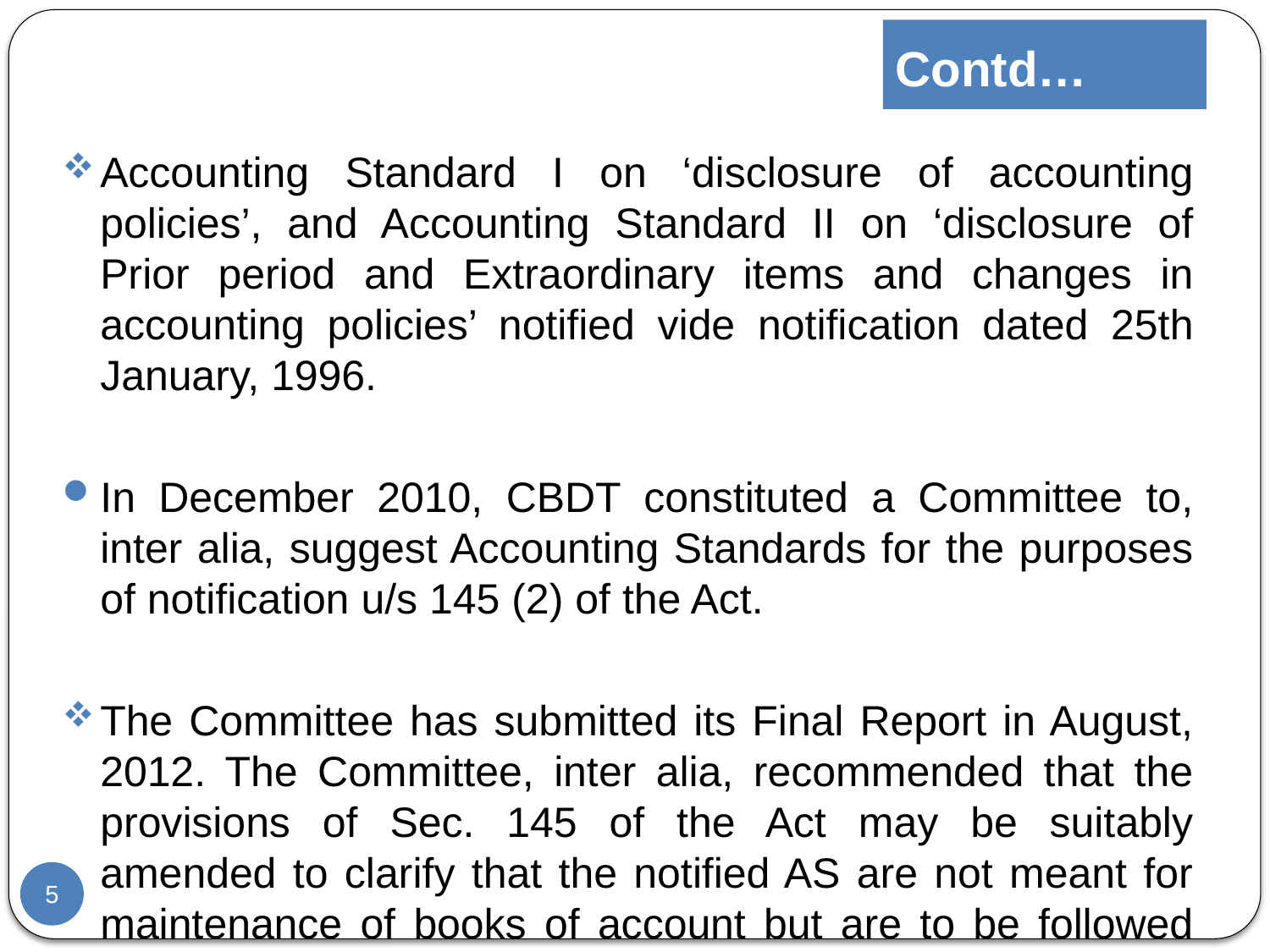

# Contd…
Accounting Standard I on ‘disclosure of accounting policies’, and Accounting Standard II on ‘disclosure of Prior period and Extraordinary items and changes in accounting policies’ notified vide notification dated 25th January, 1996.

In December 2010, CBDT constituted a Committee to, inter alia, suggest Accounting Standards for the purposes of notification u/s 145 (2) of the Act.

The Committee has submitted its Final Report in August, 2012. The Committee, inter alia, recommended that the provisions of Sec. 145 of the Act may be suitably amended to clarify that the notified AS are not meant for maintenance of books of account but are to be followed for computation of income.
5